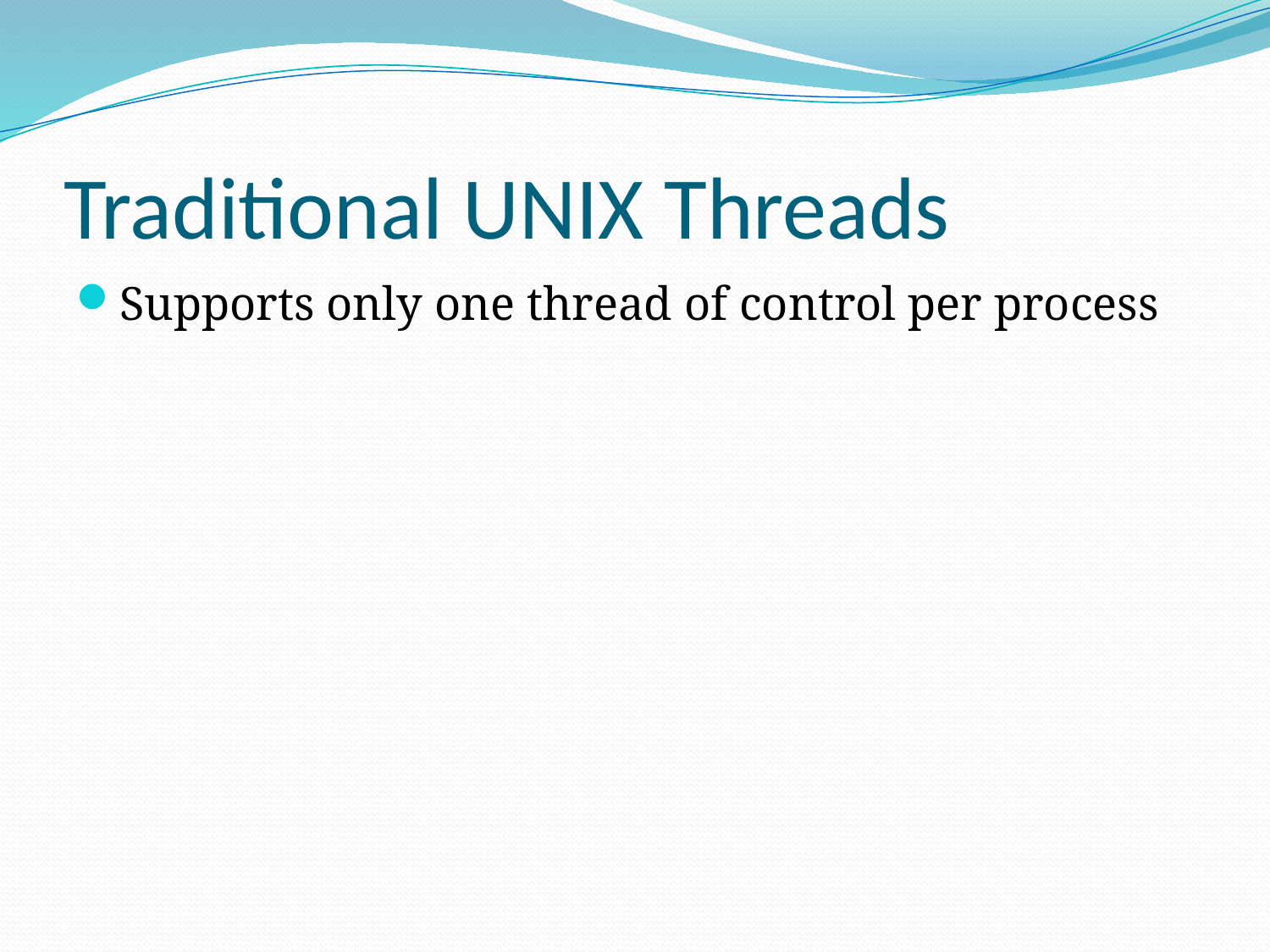

# Traditional UNIX Threads
Supports only one thread of control per process